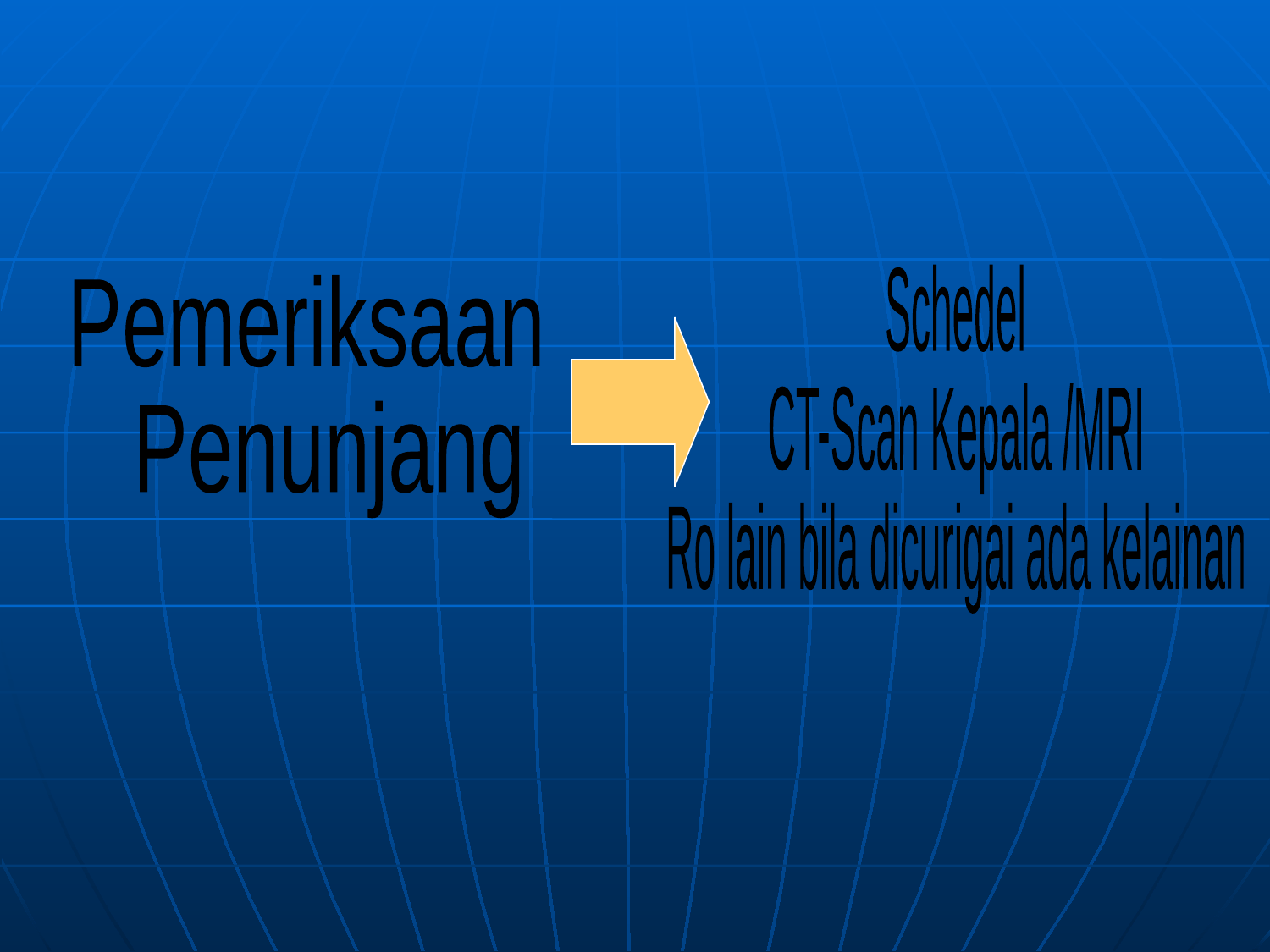

Schedel
CT-Scan Kepala /MRI
Ro lain bila dicurigai ada kelainan
Pemeriksaan
 Penunjang